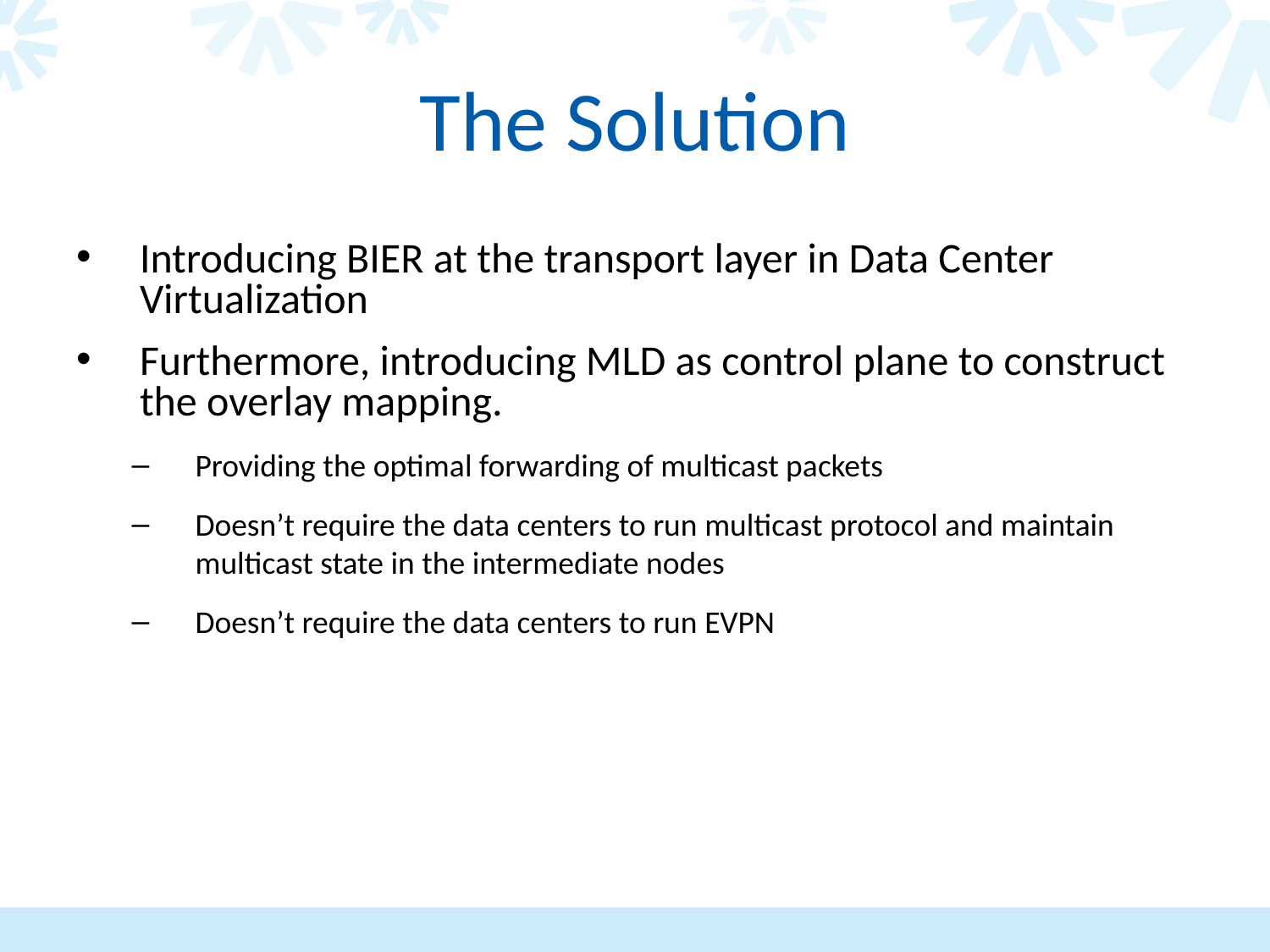

# The Solution

Introducing BIER at the transport layer in Data Center Virtualization
Furthermore, introducing MLD as control plane to construct the overlay mapping.
Providing the optimal forwarding of multicast packets
Doesn’t require the data centers to run multicast protocol and maintain multicast state in the intermediate nodes
Doesn’t require the data centers to run EVPN